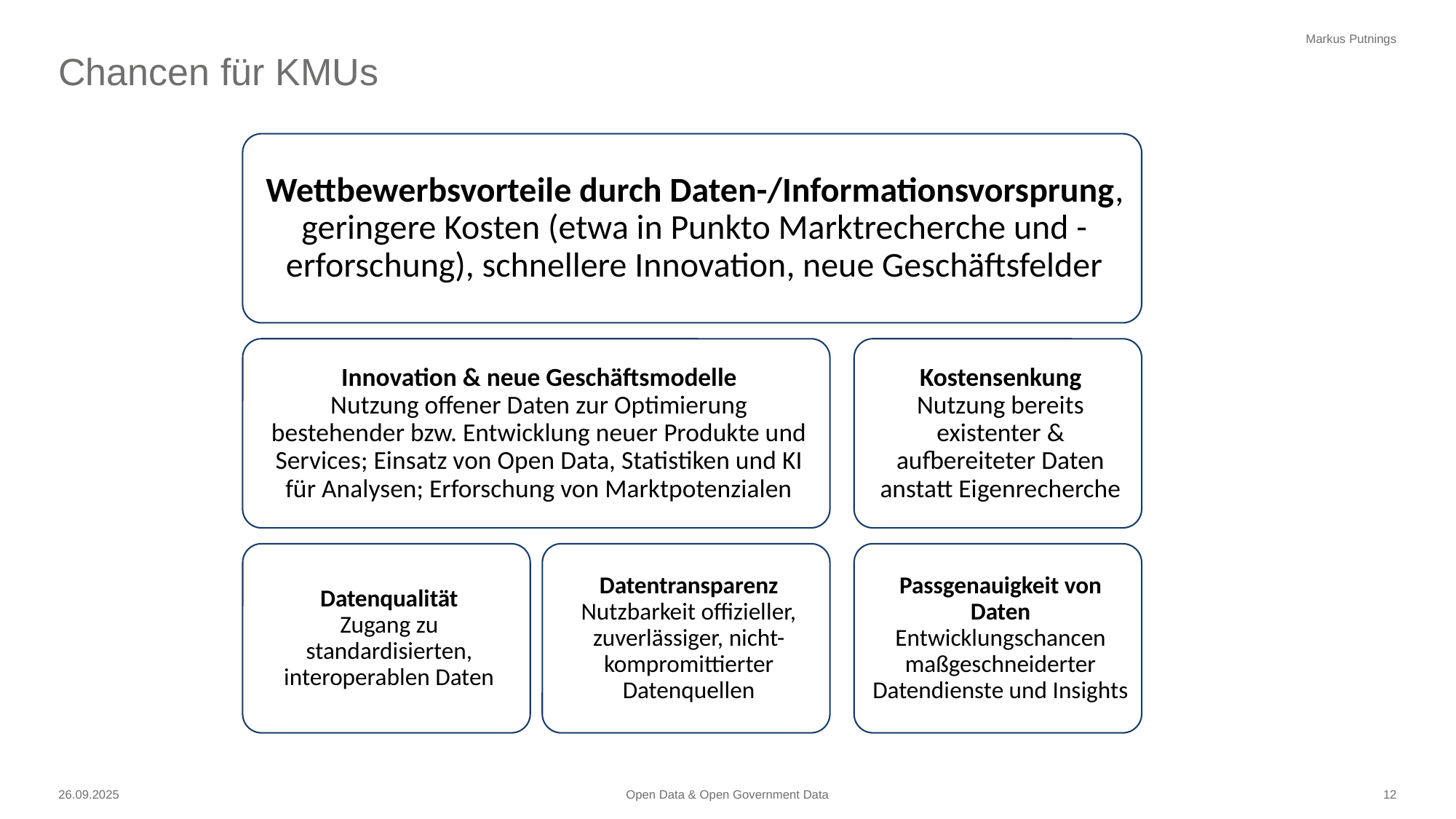

Markus Putnings
Chancen für KMUs
Wettbewerbsvorteile durch Daten-/Informationsvorsprung, geringere Kosten (etwa in Punkto Marktrecherche und -erforschung), schnellere Innovation, neue Geschäftsfelder
Innovation & neue Geschäftsmodelle
Nutzung offener Daten zur Optimierung bestehender bzw. Entwicklung neuer Produkte und Services; Einsatz von Open Data, Statistiken und KI für Analysen; Erforschung von Marktpotenzialen
Datenqualität
Zugang zu standardisierten, interoperablen Daten
Datentransparenz
Nutzbarkeit offizieller, zuverlässiger, nicht-kompromittierter Datenquellen
Kostensenkung
Nutzung bereits existenter & aufbereiteter Daten anstatt Eigenrecherche
Passgenauigkeit von Daten
Entwicklungschancen maßgeschneiderter Datendienste und Insights
26.09.2025
Open Data & Open Government Data

12